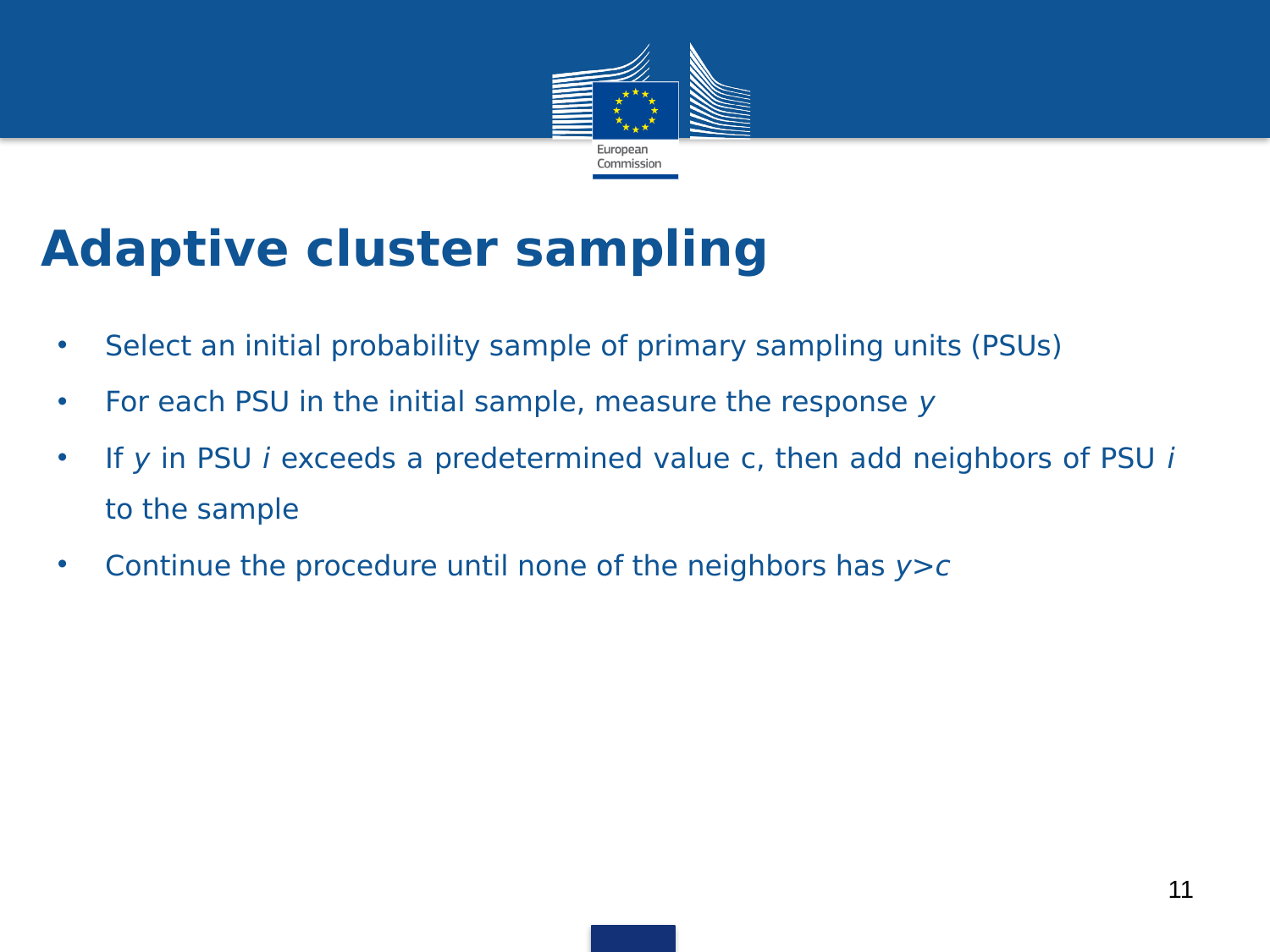

# Adaptive cluster sampling
Select an initial probability sample of primary sampling units (PSUs)
For each PSU in the initial sample, measure the response y
If y in PSU i exceeds a predetermined value c, then add neighbors of PSU i to the sample
Continue the procedure until none of the neighbors has y>c

11